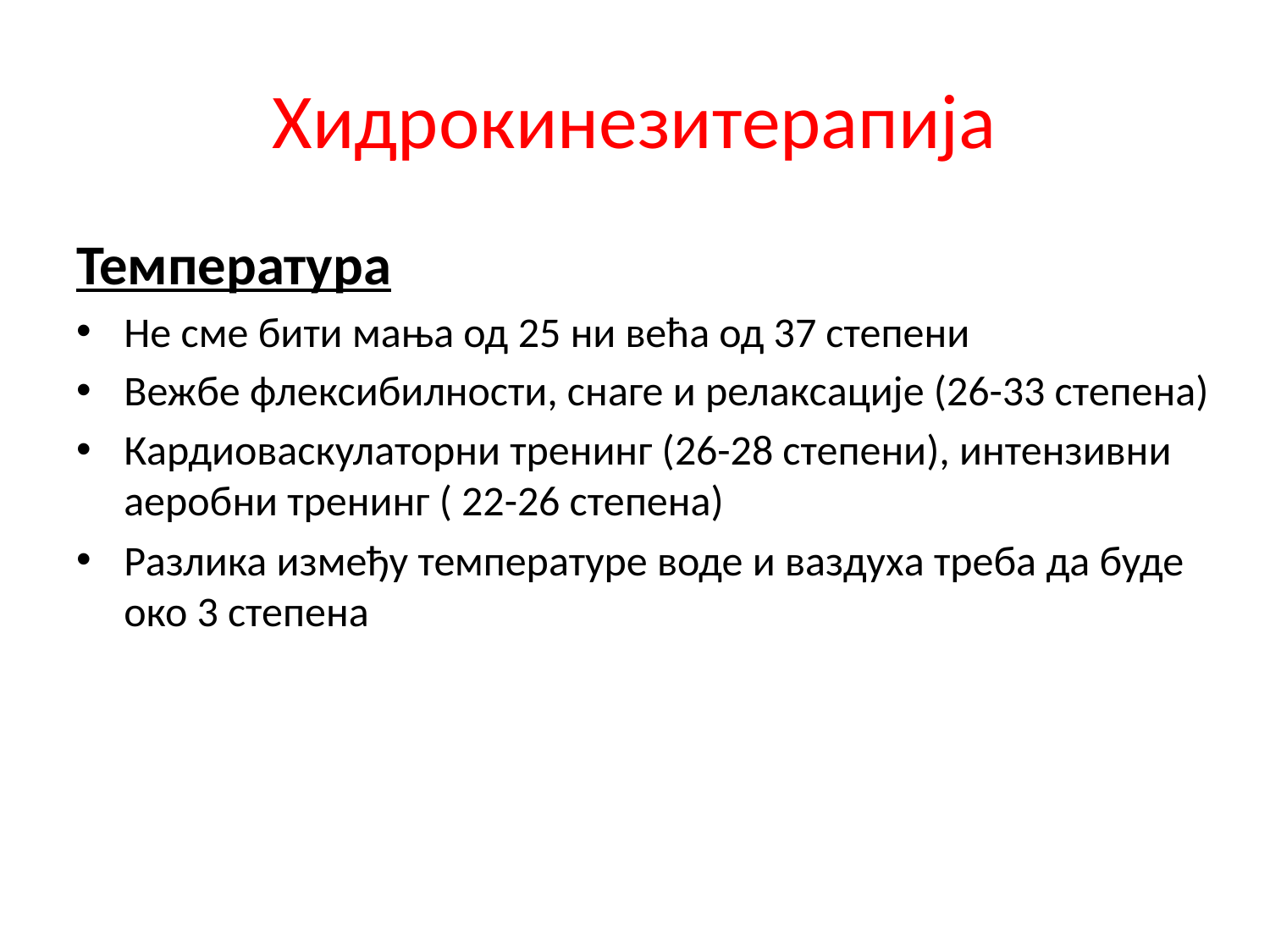

# Хидрокинезитерапија
Температура
Не сме бити мања од 25 ни већа од 37 степени
Вежбе флексибилности, снаге и релаксације (26-33 степена)
Кардиоваскулаторни тренинг (26-28 степени), интензивни аеробни тренинг ( 22-26 степена)
Разлика између температуре воде и ваздуха треба да буде око 3 степена